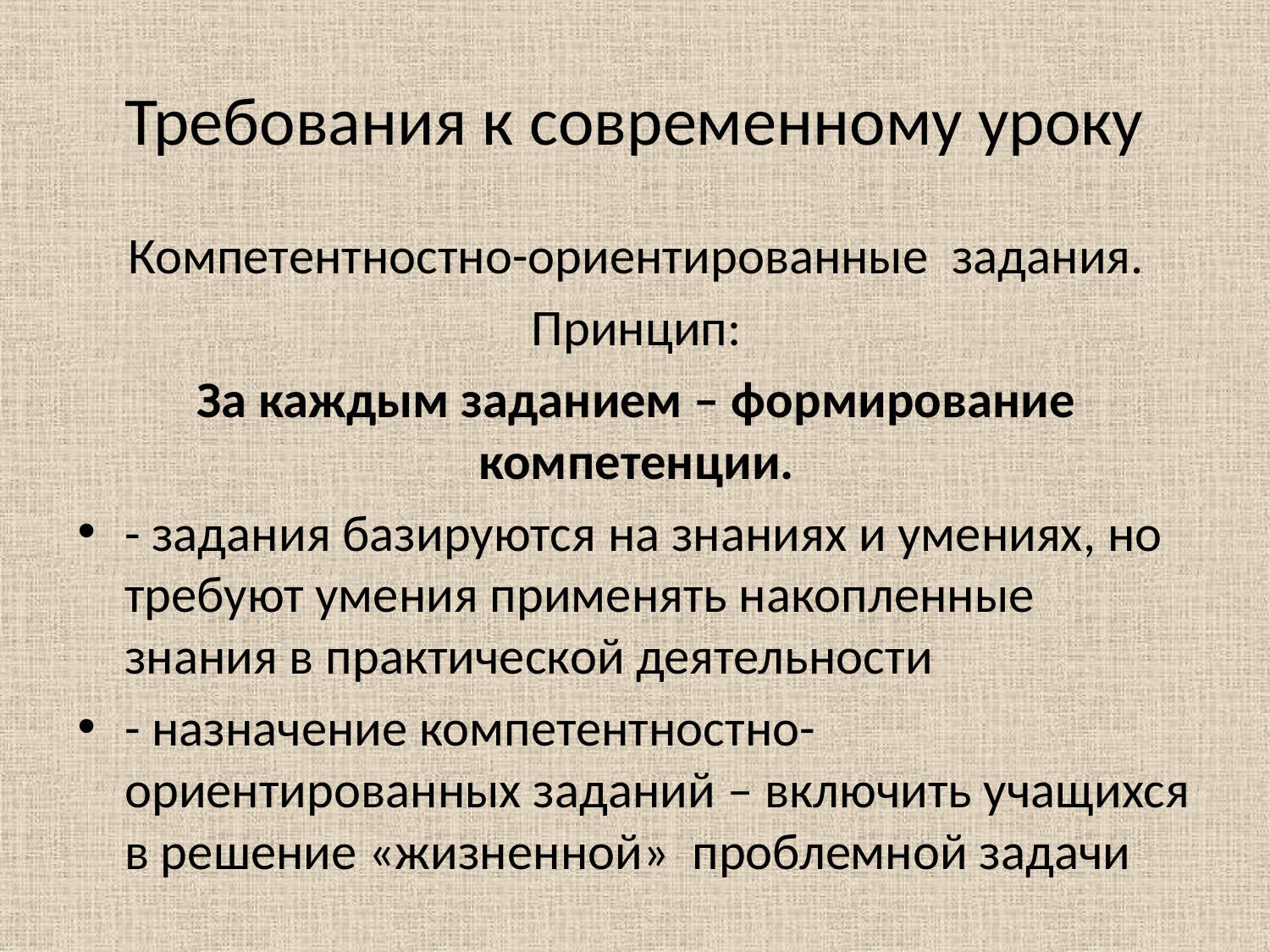

# Требования к современному уроку
Компетентностно-ориентированные  задания.
Принцип:
За каждым заданием – формирование компетенции.
- задания базируются на знаниях и умениях, но требуют умения применять накопленные знания в практической деятельности
- назначение компетентностно-ориентированных заданий – включить учащихся в решение «жизненной»  проблемной задачи